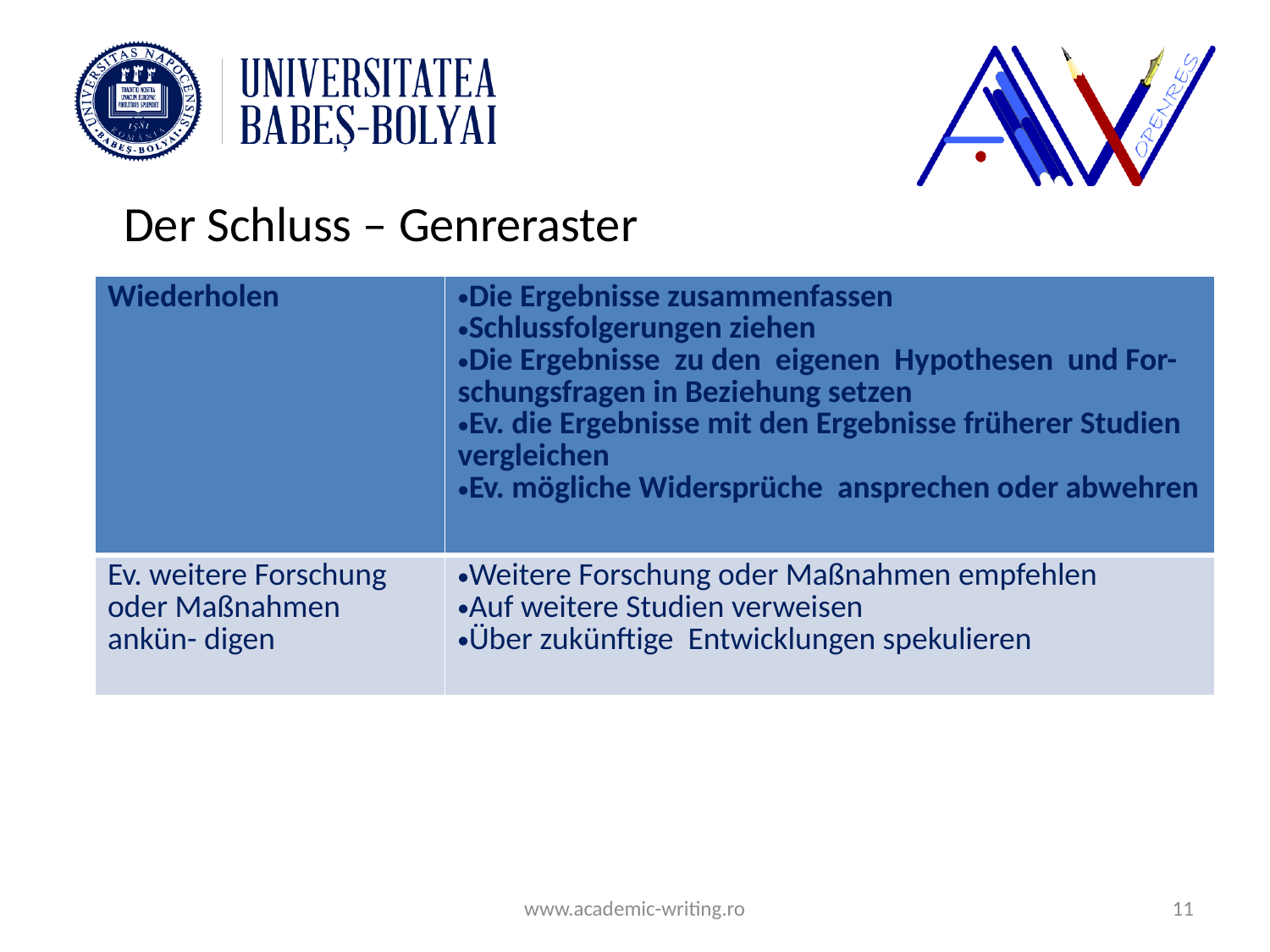

#
	Der Schluss – Genreraster

| Wiederholen | Die Ergebnisse zusammenfassen Schlussfolgerungen ziehen Die Ergebnisse zu den eigenen Hypothesen und For- schungsfragen in Beziehung setzen Ev. die Ergebnisse mit den Ergebnisse früherer Studien vergleichen Ev. mögliche Widersprüche ansprechen oder abwehren |
| --- | --- |
| Ev. weitere Forschung oder Maßnahmen ankün- digen | Weitere Forschung oder Maßnahmen empfehlen Auf weitere Studien verweisen Über zukünftige Entwicklungen spekulieren |
www.academic-writing.ro
11